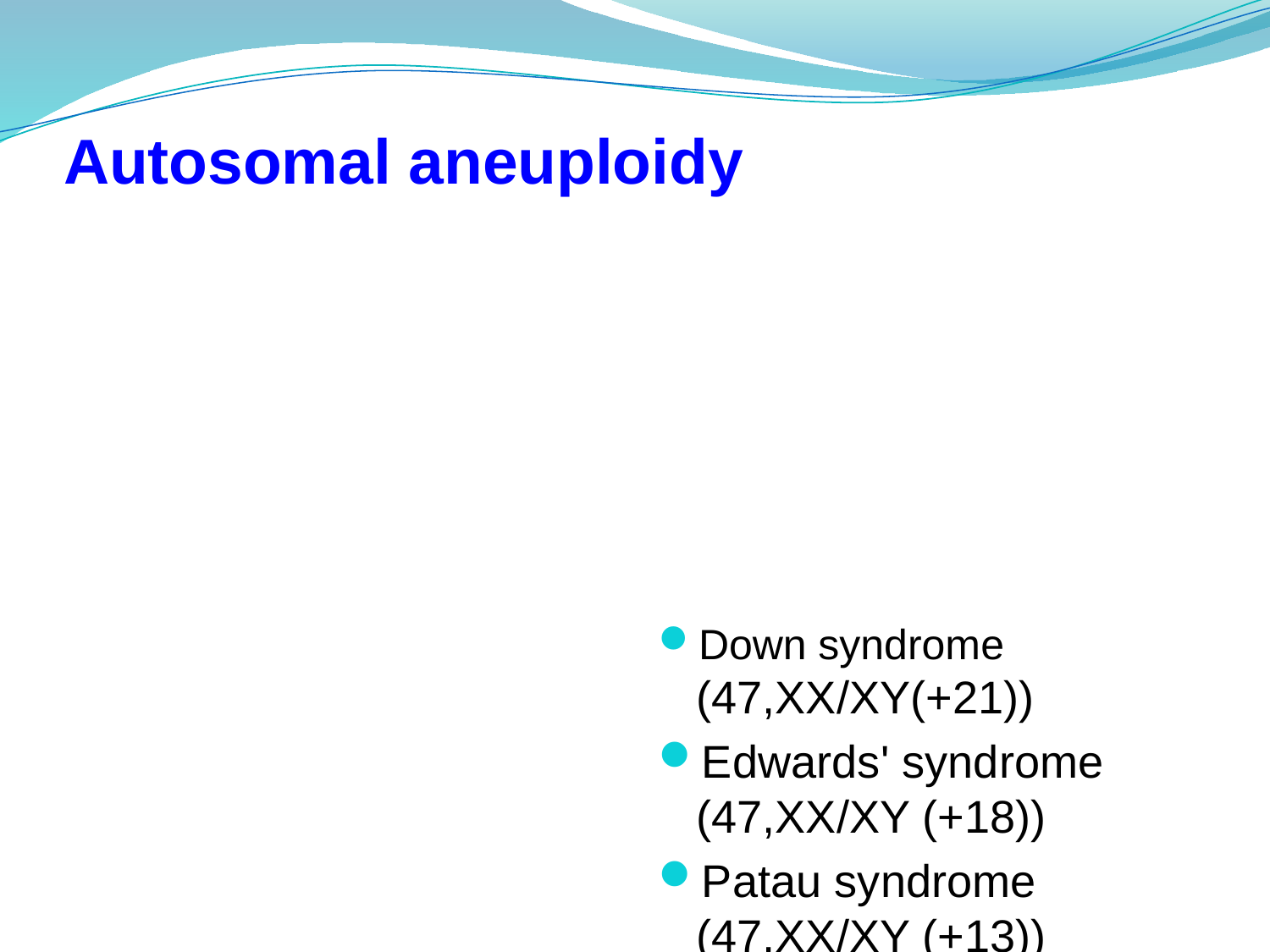

Autosomal aneuploidy

Down syndrome (47,XX/XY(+21))
Edwards' syndrome (47,XX/XY (+18))
Patau syndrome (47,XX/XY (+13))

A genetic disorders in which a person has three copies of a chromosome instead of two (21, 18 or 13).

	Other trisomy are very rare.